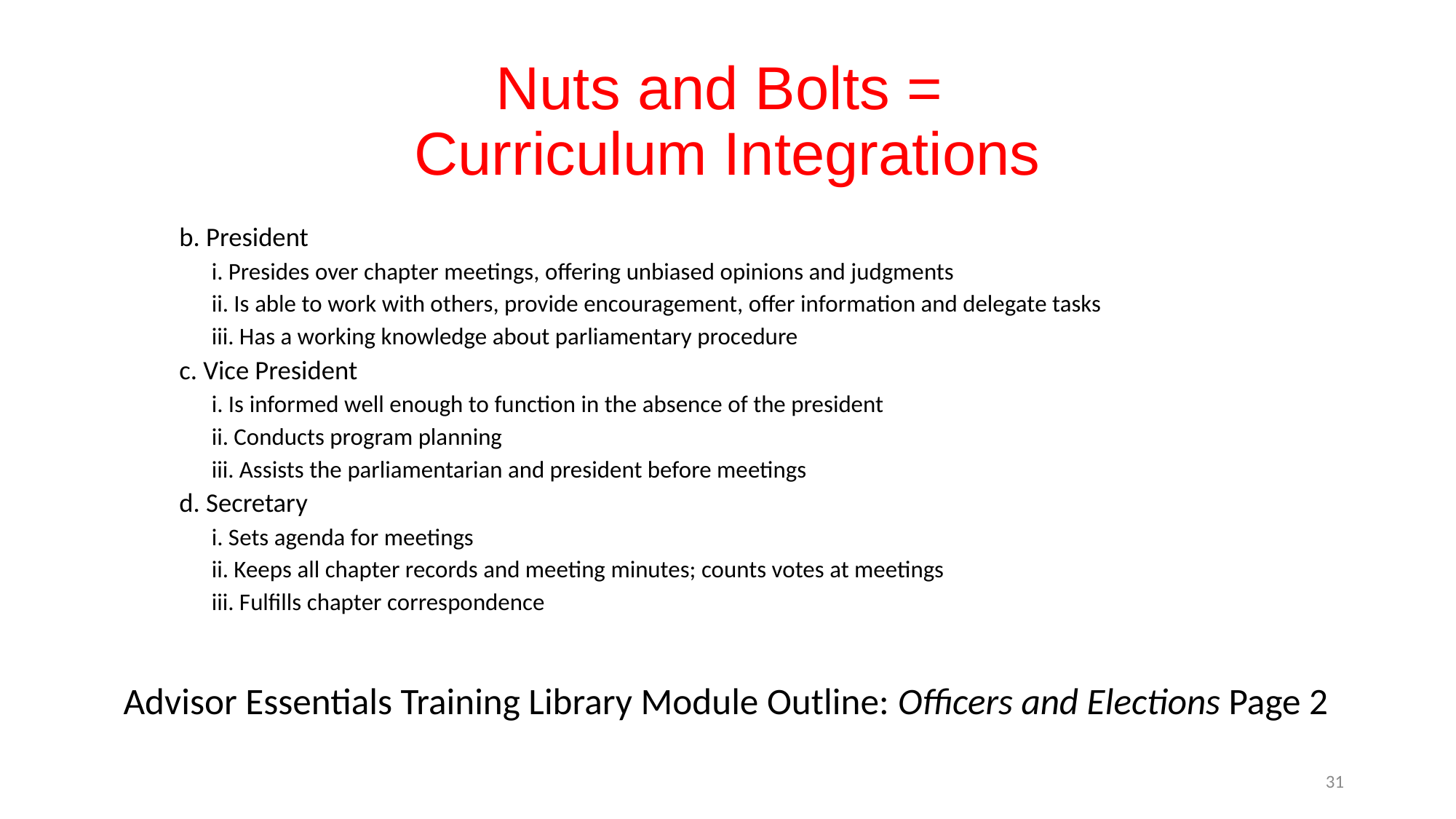

# Nuts and Bolts = Curriculum Integrations
b. President
i. Presides over chapter meetings, offering unbiased opinions and judgments
ii. Is able to work with others, provide encouragement, offer information and delegate tasks
iii. Has a working knowledge about parliamentary procedure
c. Vice President
i. Is informed well enough to function in the absence of the president
ii. Conducts program planning
iii. Assists the parliamentarian and president before meetings
d. Secretary
i. Sets agenda for meetings
ii. Keeps all chapter records and meeting minutes; counts votes at meetings
iii. Fulfills chapter correspondence

Advisor Essentials Training Library Module Outline: Officers and Elections Page 2
31